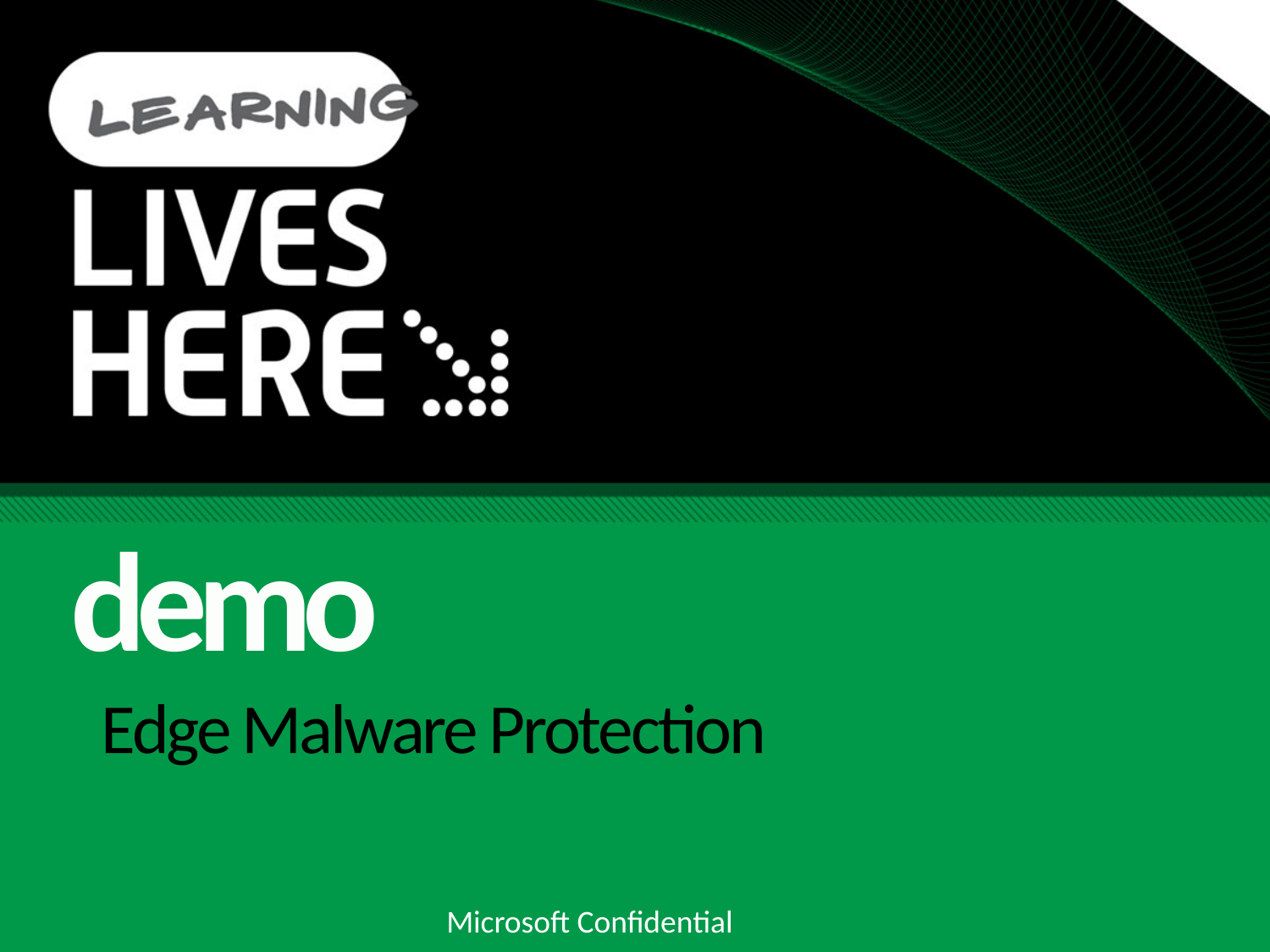

demo
# Edge Malware Protection

Microsoft Confidential